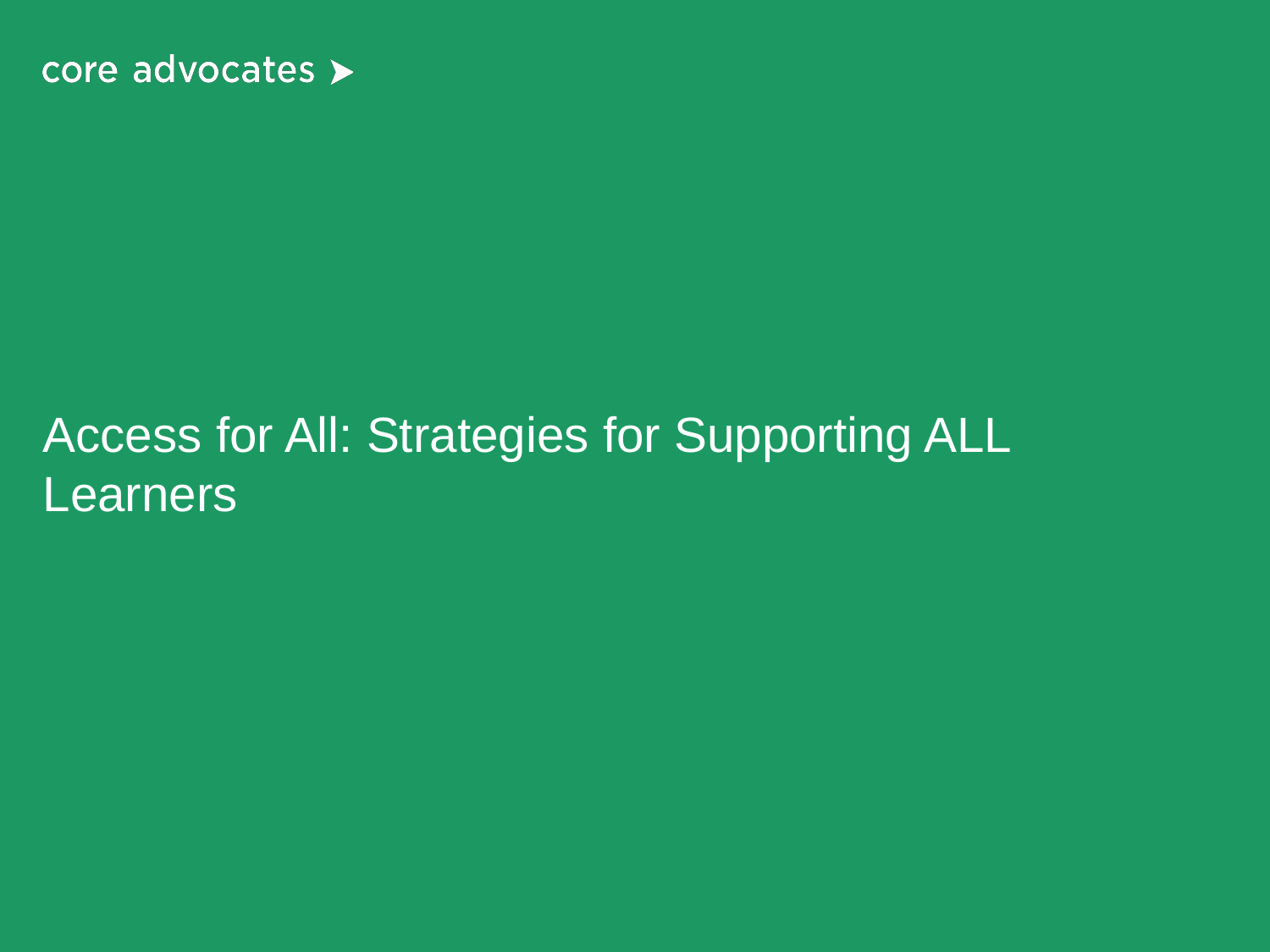

# Access for All: Strategies for Supporting ALL Learners